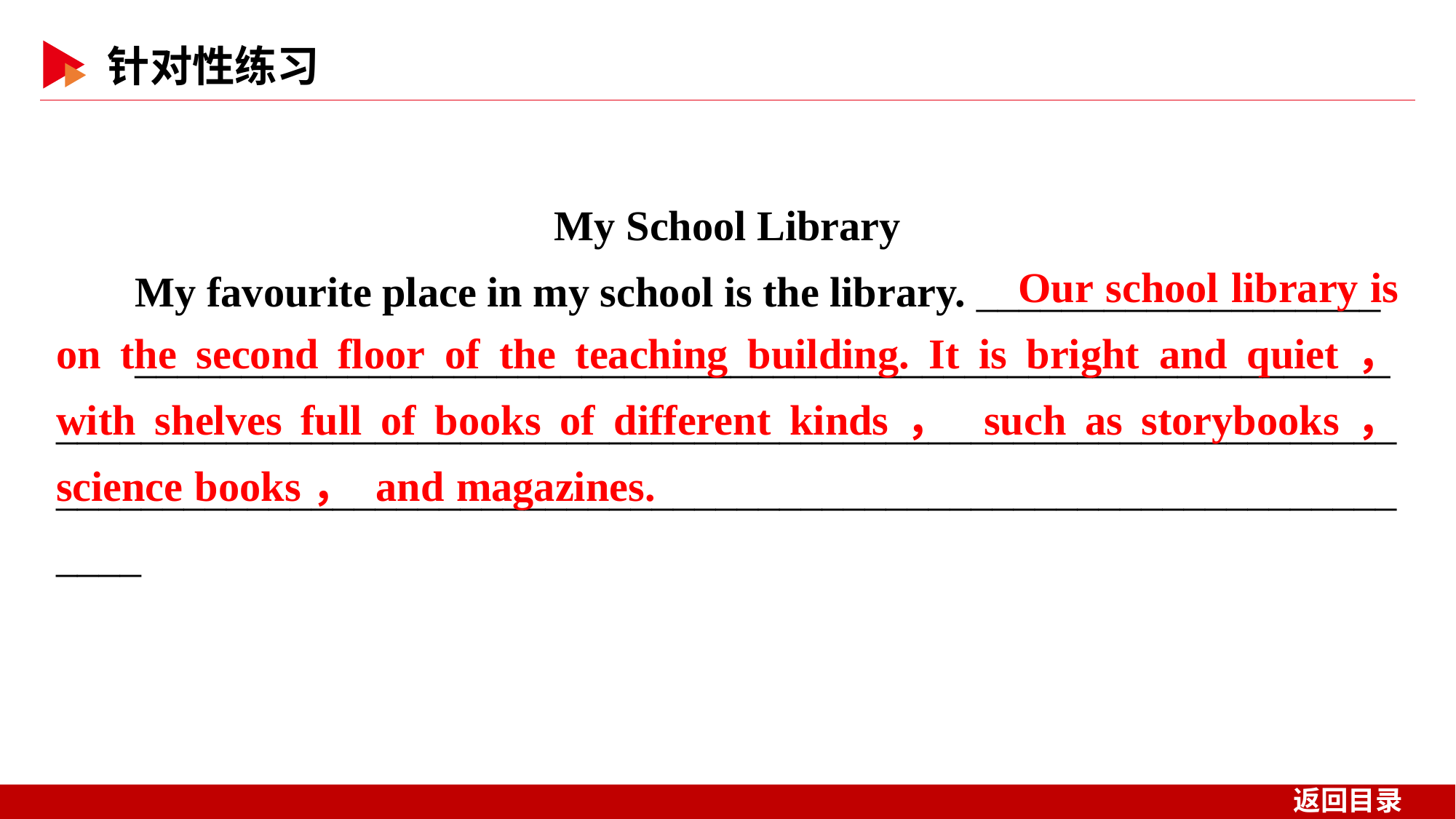

My School Library
My favourite place in my school is the library. ___________________
_____________________________________________________________________________________________________________________________________________________________________________________________
                                                                                 Our school library is on the second floor of the teaching building. It is bright and quiet， with shelves full of books of different kinds， such as storybooks， science books， and magazines.